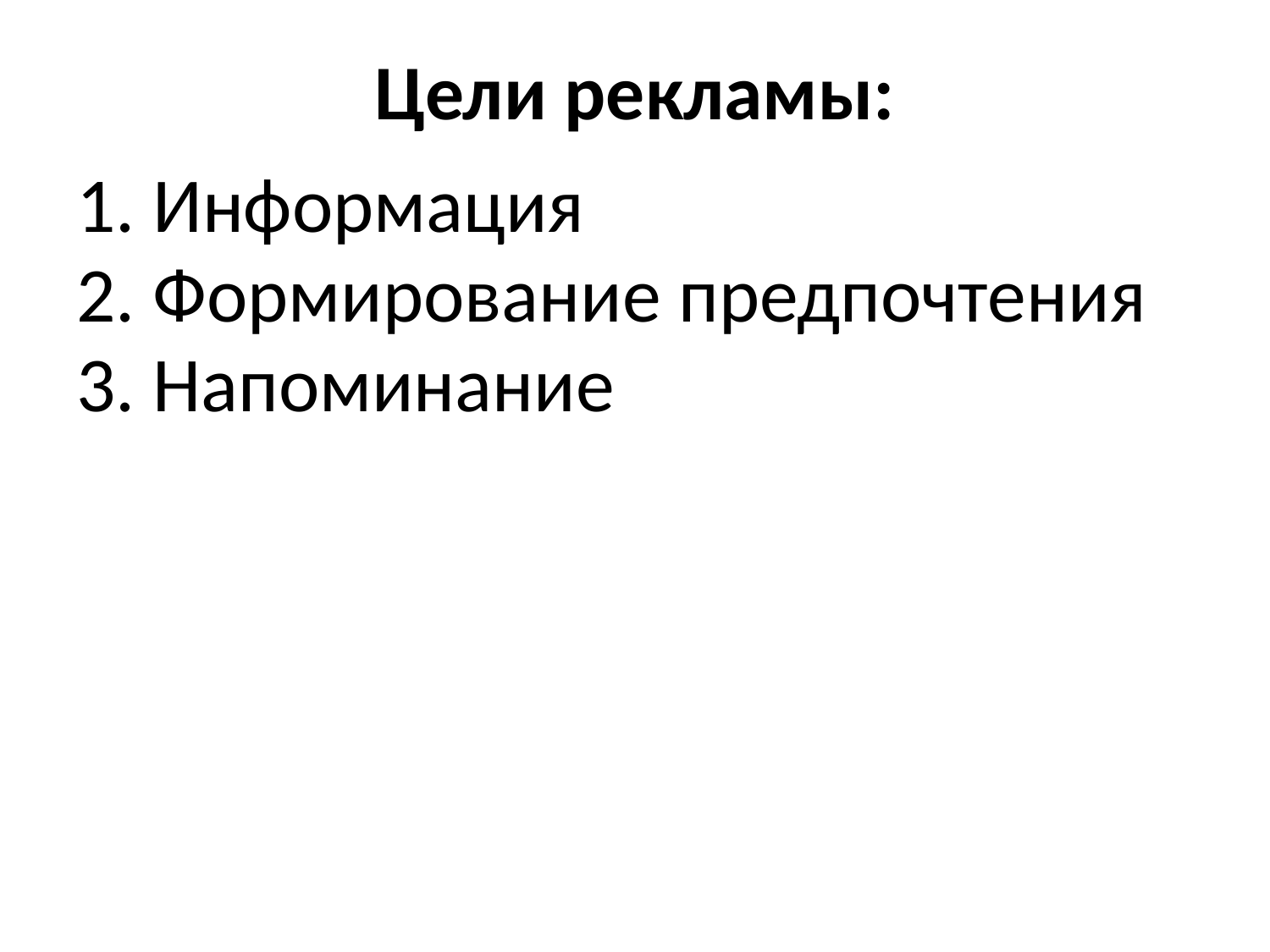

# Цели рекламы:
1. Информация
2. Формирование предпочтения
3. Напоминание